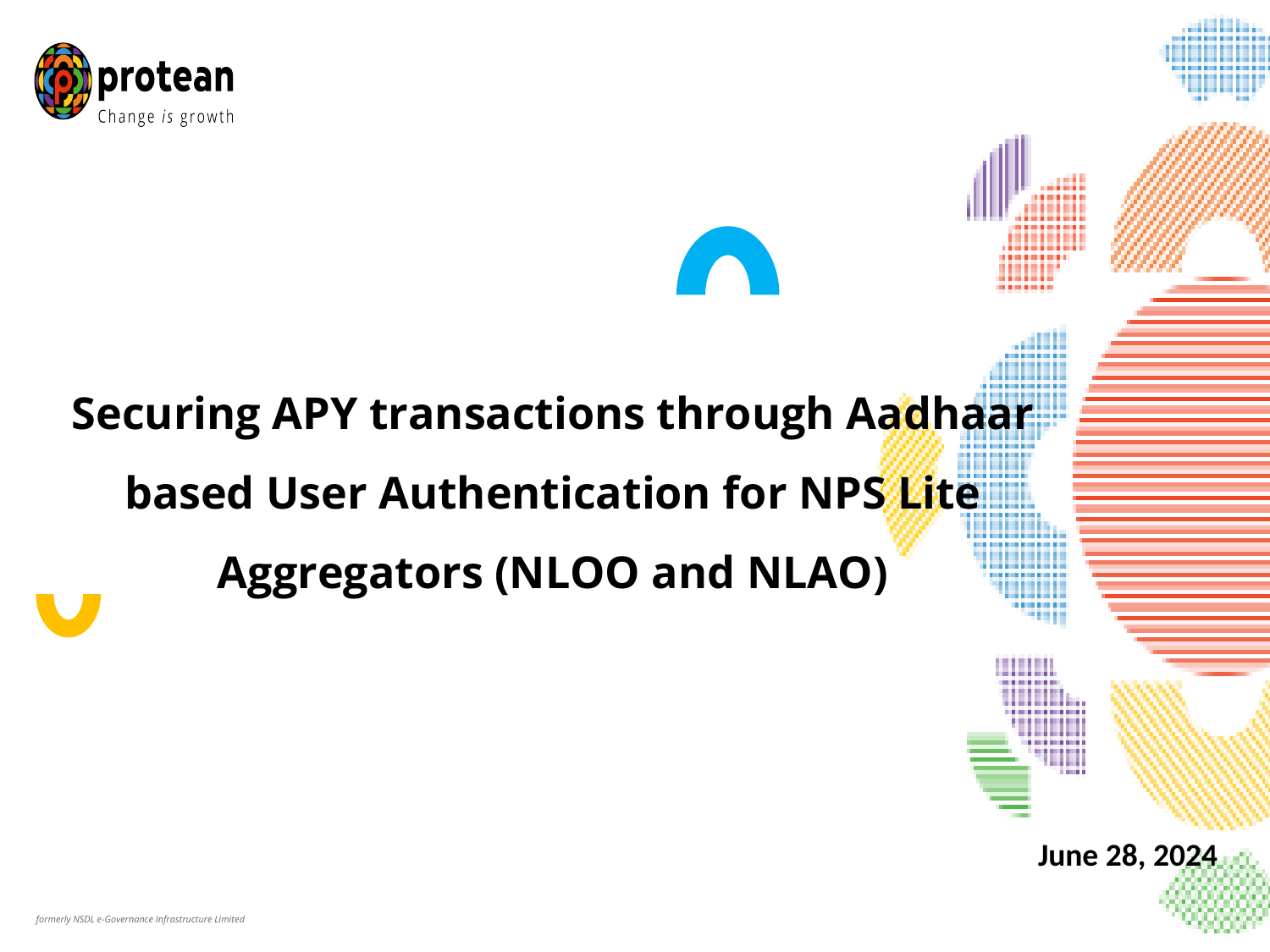

Securing APY transactions through Aadhaar based User Authentication for NPS Lite Aggregators (NLOO and NLAO)
June 28, 2024